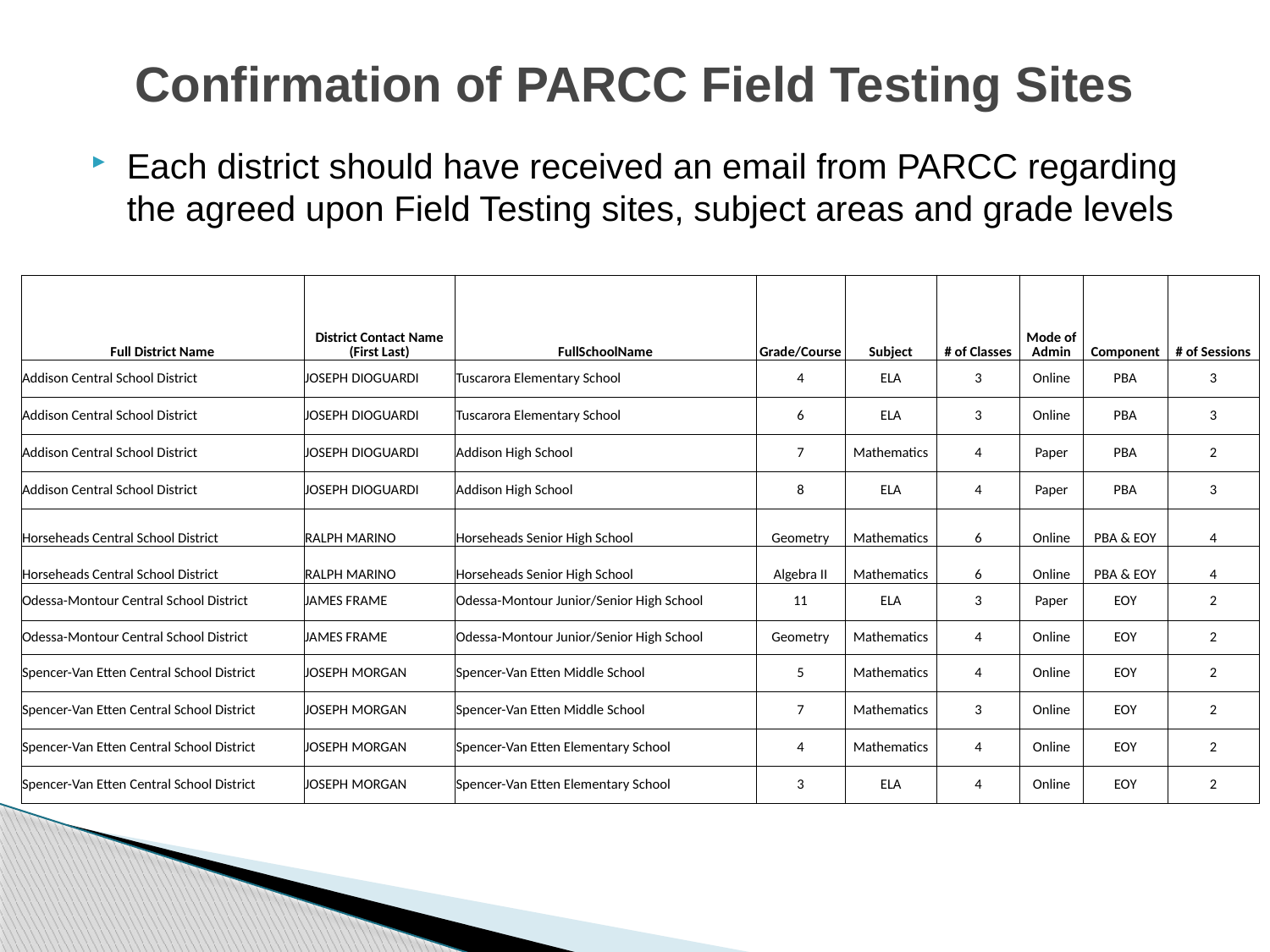

# Confirmation of PARCC Field Testing Sites
Each district should have received an email from PARCC regarding the agreed upon Field Testing sites, subject areas and grade levels

| Full District Name | District Contact Name (First Last) | FullSchoolName | Grade/Course | Subject | # of Classes | Mode of Admin | Component | # of Sessions |
| --- | --- | --- | --- | --- | --- | --- | --- | --- |
| Addison Central School District | JOSEPH DIOGUARDI | Tuscarora Elementary School | 4 | ELA | 3 | Online | PBA | 3 |
| Addison Central School District | JOSEPH DIOGUARDI | Tuscarora Elementary School | 6 | ELA | 3 | Online | PBA | 3 |
| Addison Central School District | JOSEPH DIOGUARDI | Addison High School | 7 | Mathematics | 4 | Paper | PBA | 2 |
| Addison Central School District | JOSEPH DIOGUARDI | Addison High School | 8 | ELA | 4 | Paper | PBA | 3 |
| Horseheads Central School District | RALPH MARINO | Horseheads Senior High School | Geometry | Mathematics | 6 | Online | PBA & EOY | 4 |
| Horseheads Central School District | RALPH MARINO | Horseheads Senior High School | Algebra II | Mathematics | 6 | Online | PBA & EOY | 4 |
| Odessa-Montour Central School District | JAMES FRAME | Odessa-Montour Junior/Senior High School | 11 | ELA | 3 | Paper | EOY | 2 |
| Odessa-Montour Central School District | JAMES FRAME | Odessa-Montour Junior/Senior High School | Geometry | Mathematics | 4 | Online | EOY | 2 |
| Spencer-Van Etten Central School District | JOSEPH MORGAN | Spencer-Van Etten Middle School | 5 | Mathematics | 4 | Online | EOY | 2 |
| Spencer-Van Etten Central School District | JOSEPH MORGAN | Spencer-Van Etten Middle School | 7 | Mathematics | 3 | Online | EOY | 2 |
| Spencer-Van Etten Central School District | JOSEPH MORGAN | Spencer-Van Etten Elementary School | 4 | Mathematics | 4 | Online | EOY | 2 |
| Spencer-Van Etten Central School District | JOSEPH MORGAN | Spencer-Van Etten Elementary School | 3 | ELA | 4 | Online | EOY | 2 |